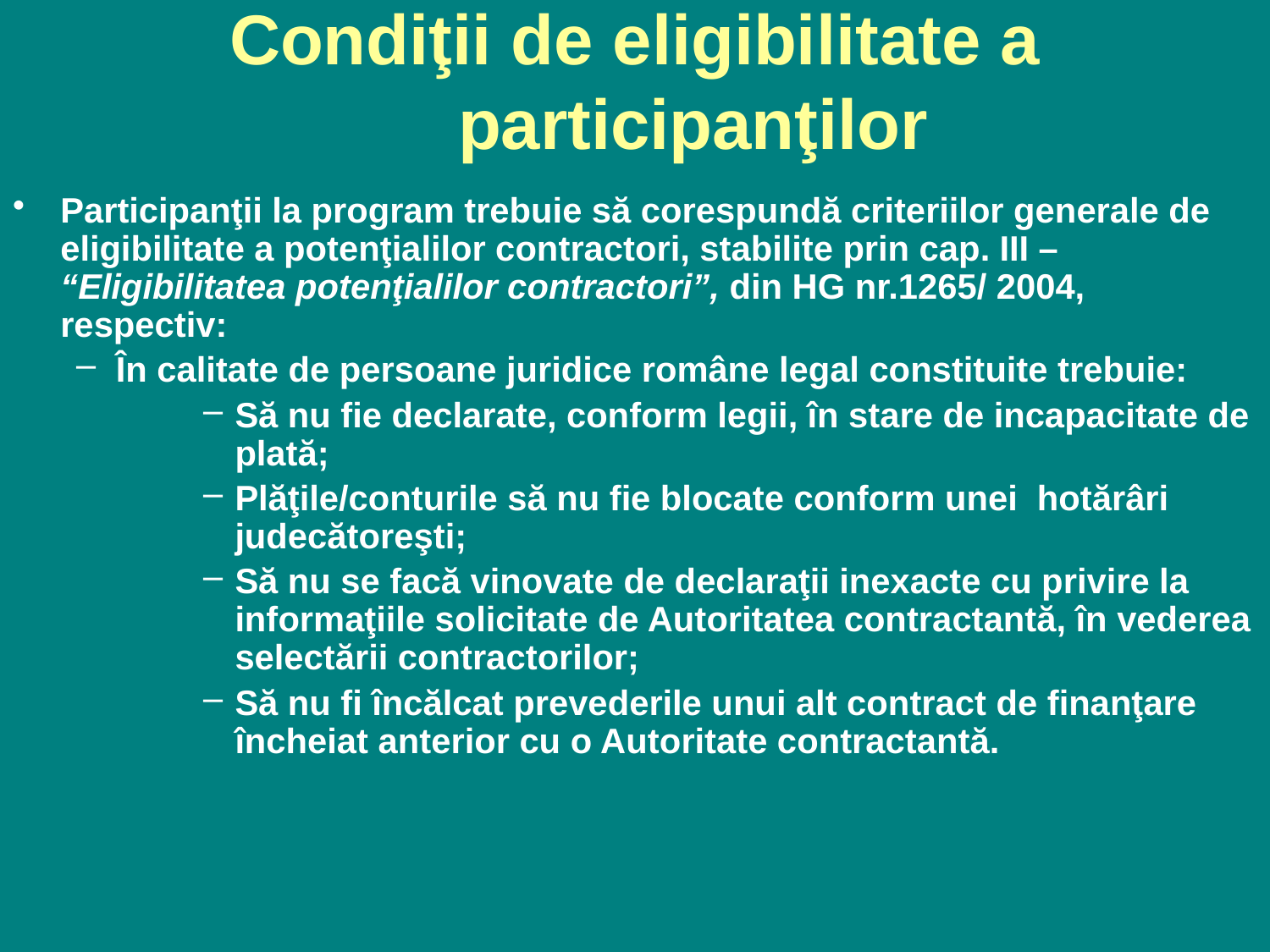

# Condiţii de eligibilitate a participanţilor
Participanţii la program trebuie să corespundă criteriilor generale de eligibilitate a potenţialilor contractori, stabilite prin cap. III – “Eligibilitatea potenţialilor contractori”, din HG nr.1265/ 2004,  respectiv:
În calitate de persoane juridice române legal constituite trebuie:
Să nu fie declarate, conform legii, în stare de incapacitate de plată;
Plăţile/conturile să nu fie blocate conform unei  hotărâri judecătoreşti;
Să nu se facă vinovate de declaraţii inexacte cu privire la informaţiile solicitate de Autoritatea contractantă, în vederea selectării contractorilor;
Să nu fi încălcat prevederile unui alt contract de finanţare încheiat anterior cu o Autoritate contractantă.